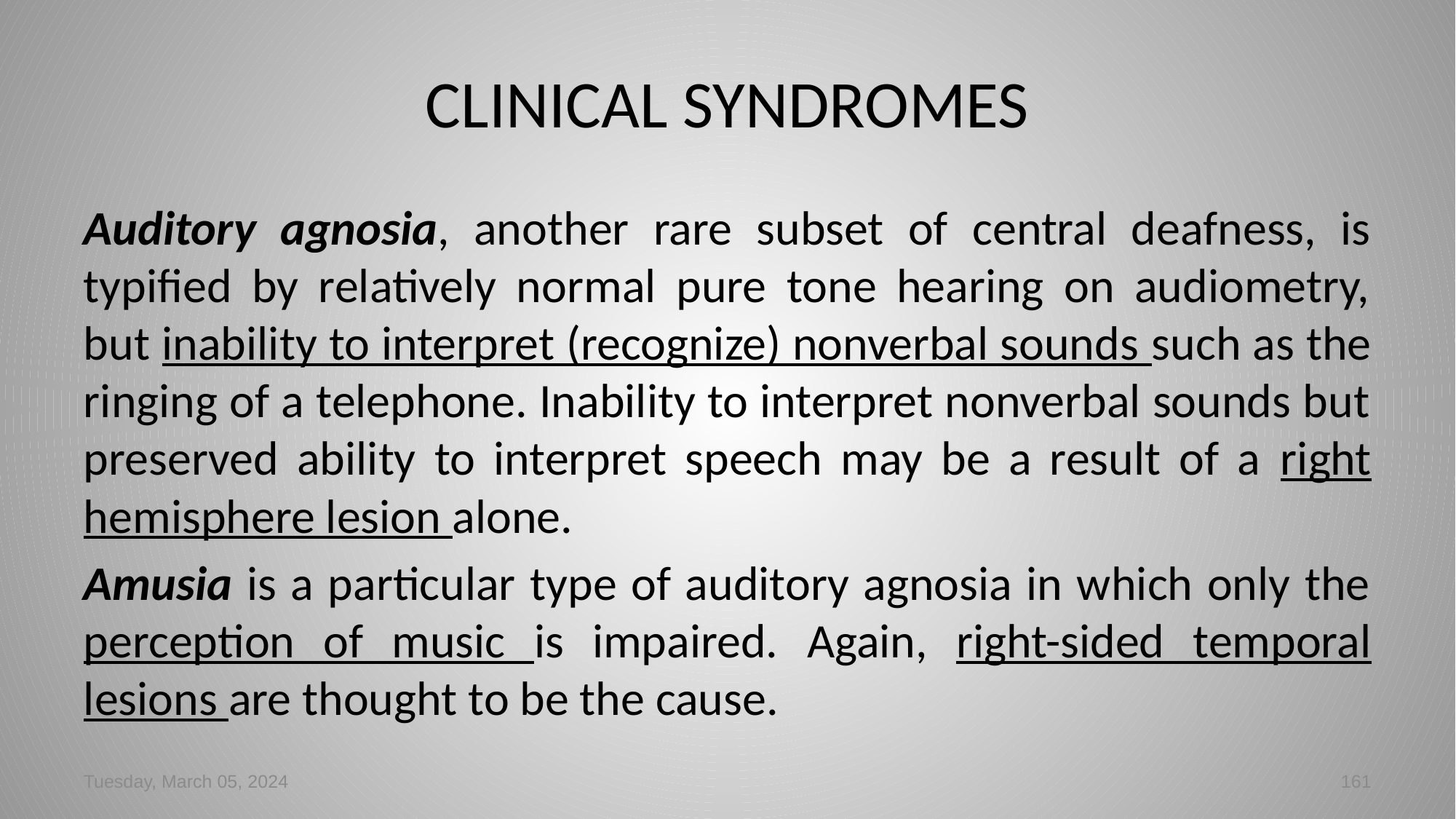

# CLINICAL SYNDROMES
Auditory agnosia, another rare subset of central deafness, is typified by relatively normal pure tone hearing on audiometry, but inability to interpret (recognize) nonverbal sounds such as the ringing of a telephone. Inability to interpret nonverbal sounds but preserved ability to interpret speech may be a result of a right hemisphere lesion alone.
Amusia is a particular type of auditory agnosia in which only the perception of music is impaired. Again, right-sided temporal lesions are thought to be the cause.
Tuesday, March 05, 2024
161